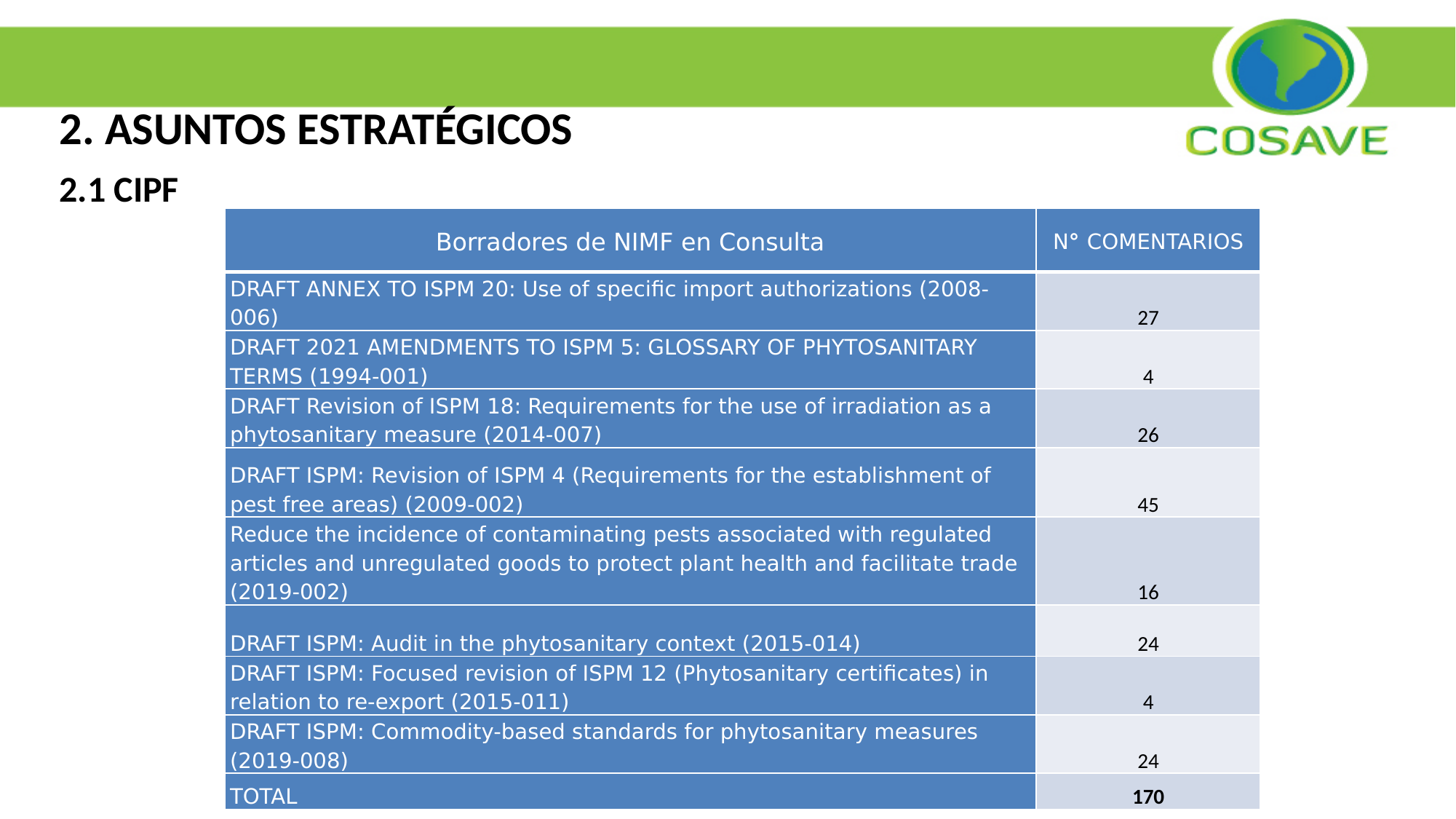

2. ASUNTOS ESTRATÉGICOS
2.1 CIPF
| Borradores de NIMF en Consulta | N° COMENTARIOS |
| --- | --- |
| DRAFT ANNEX TO ISPM 20: Use of specific import authorizations (2008-006) | 27 |
| DRAFT 2021 AMENDMENTS TO ISPM 5: GLOSSARY OF PHYTOSANITARY TERMS (1994-001) | 4 |
| DRAFT Revision of ISPM 18: Requirements for the use of irradiation as a phytosanitary measure (2014-007) | 26 |
| DRAFT ISPM: Revision of ISPM 4 (Requirements for the establishment of pest free areas) (2009-002) | 45 |
| Reduce the incidence of contaminating pests associated with regulated articles and unregulated goods to protect plant health and facilitate trade (2019-002) | 16 |
| DRAFT ISPM: Audit in the phytosanitary context (2015-014) | 24 |
| DRAFT ISPM: Focused revision of ISPM 12 (Phytosanitary certificates) in relation to re-export (2015-011) | 4 |
| DRAFT ISPM: Commodity-based standards for phytosanitary measures (2019-008) | 24 |
| TOTAL | 170 |